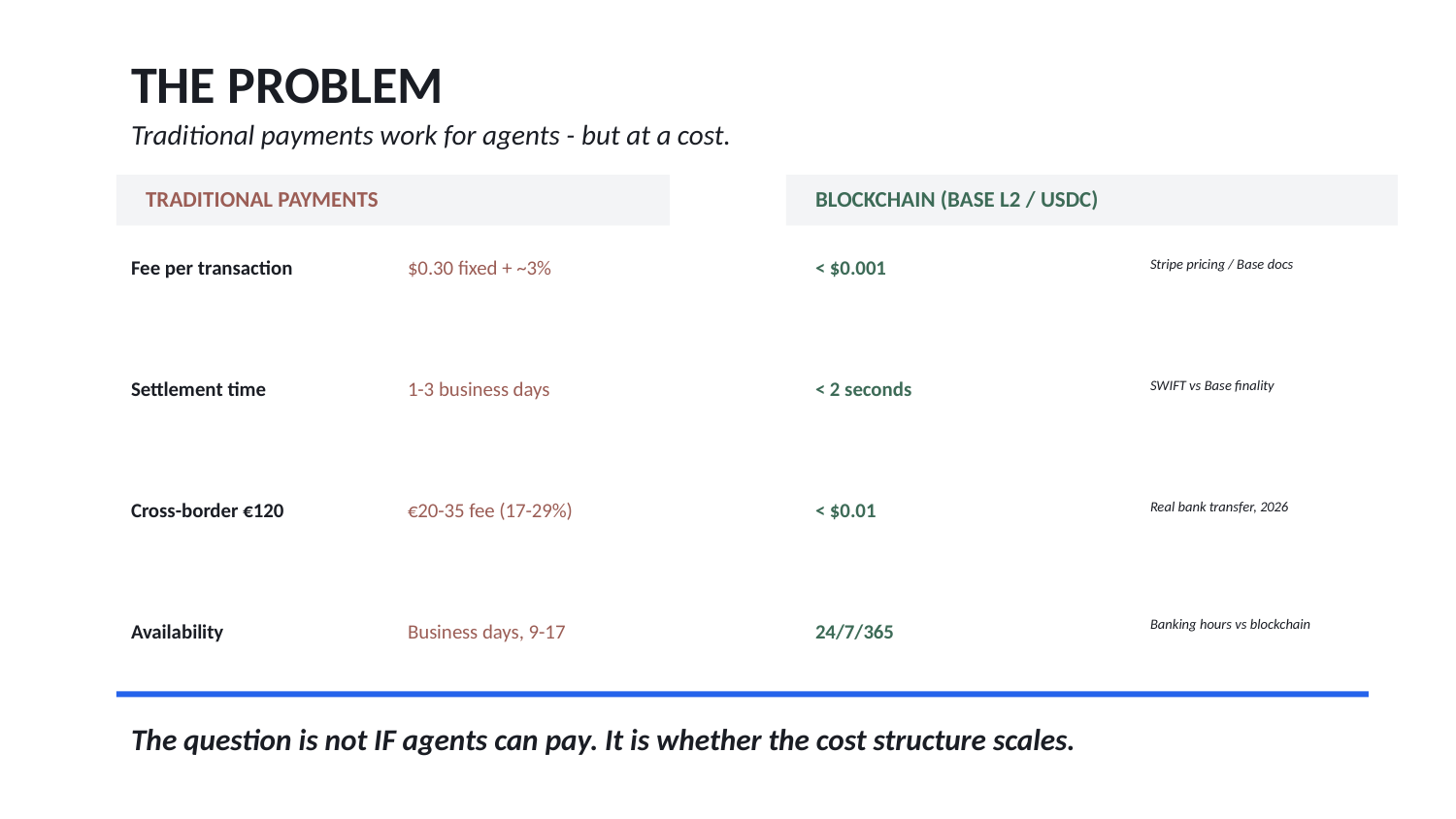

THE PROBLEM
Traditional payments work for agents - but at a cost.

TRADITIONAL PAYMENTS
BLOCKCHAIN (BASE L2 / USDC)
Fee per transaction
$0.30 fixed + ~3%
< $0.001
Stripe pricing / Base docs
Settlement time
1-3 business days
< 2 seconds
SWIFT vs Base finality
Cross-border €120
€20-35 fee (17-29%)
< $0.01
Real bank transfer, 2026
Banking hours vs blockchain
Availability
Business days, 9-17
24/7/365

The question is not IF agents can pay. It is whether the cost structure scales.